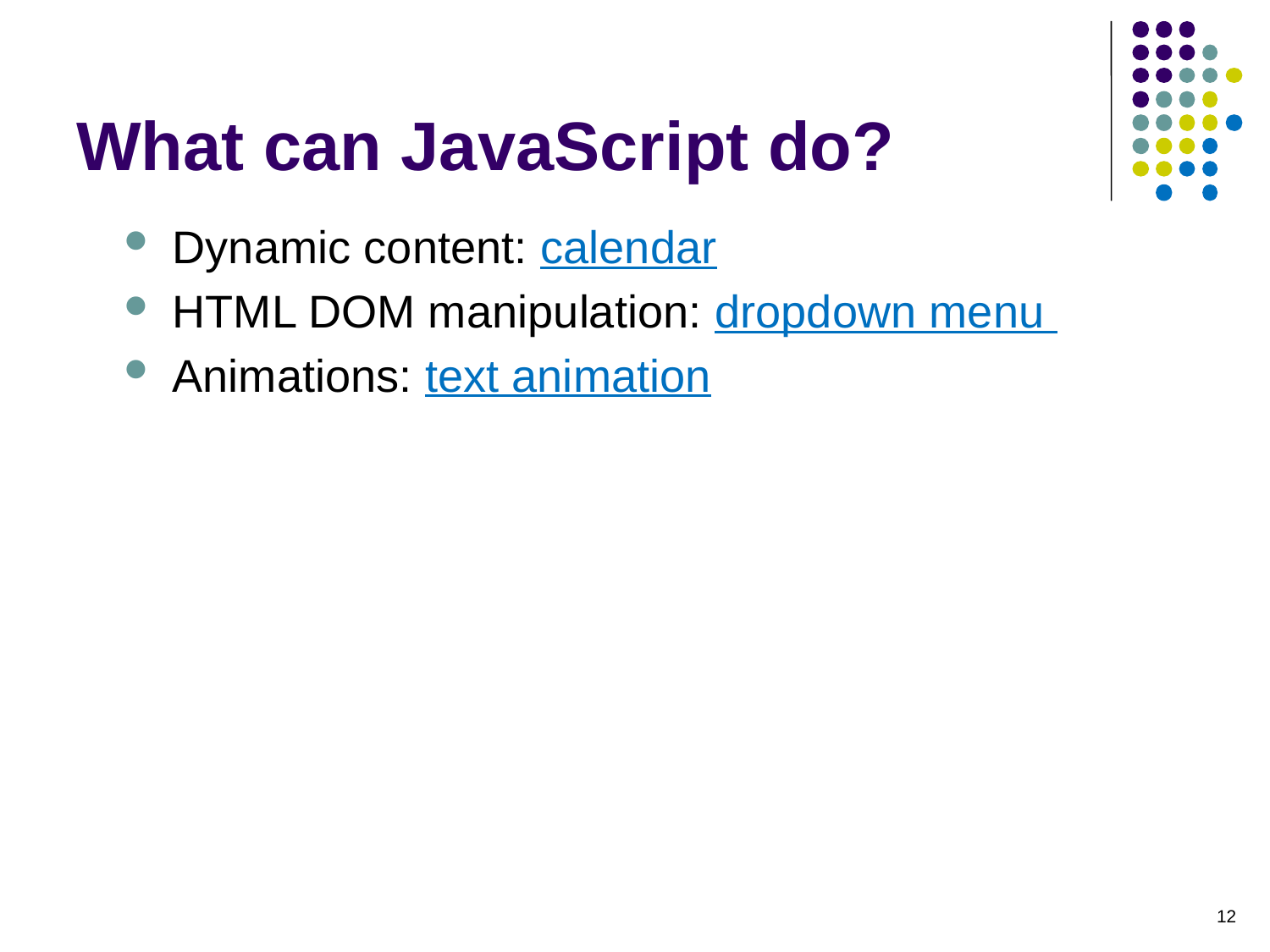

# What can JavaScript do?
Dynamic content: calendar
HTML DOM manipulation: dropdown menu
Animations: text animation
12